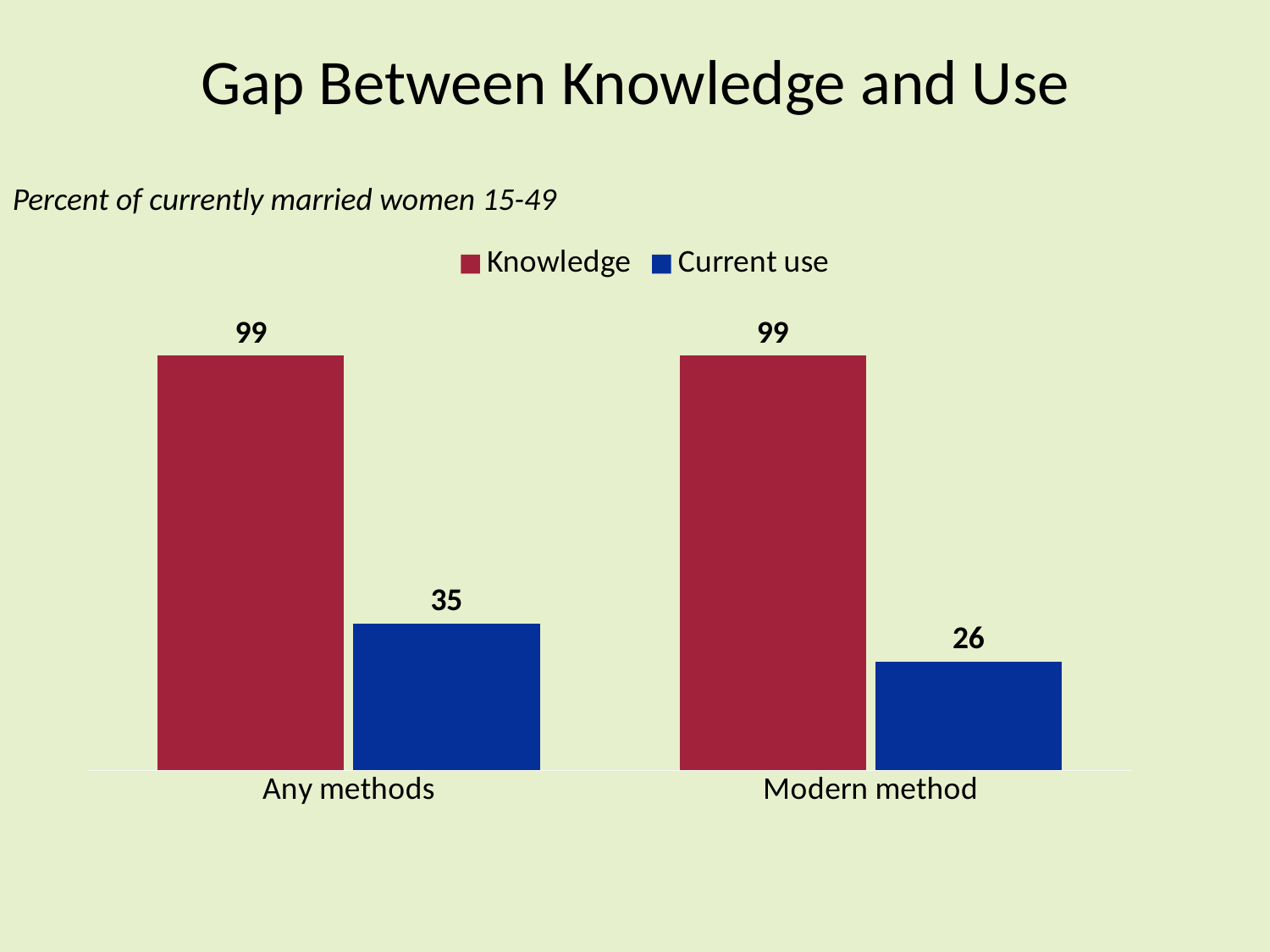

# Gap Between Knowledge and Use
Percent of currently married women 15-49

### Chart

| Category | Knowledge | Current use |
|---|---|---|
| Any methods | 99.0 | 35.0 |
| Modern method | 99.0 | 26.0 |